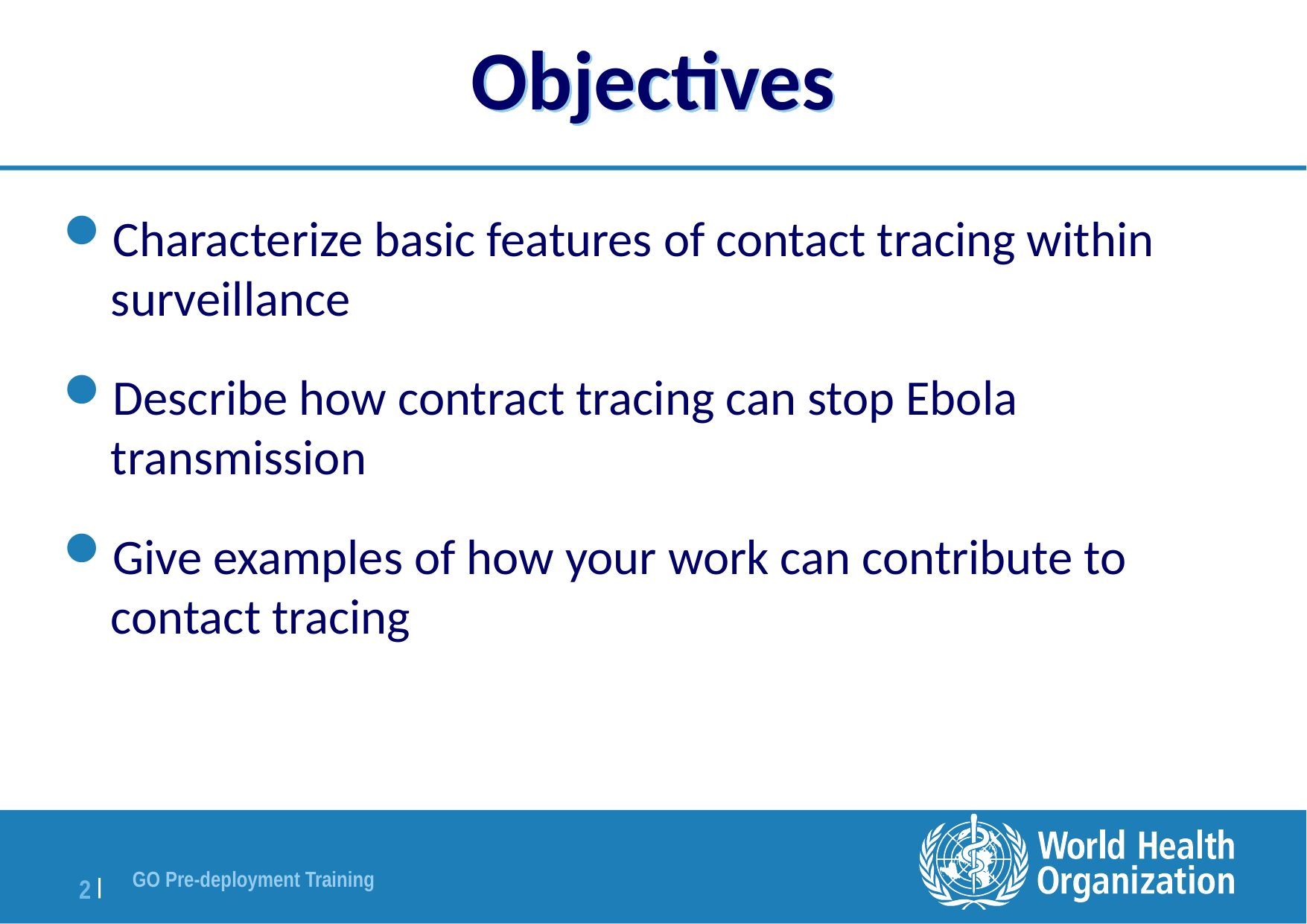

# Objectives
Characterize basic features of contact tracing within surveillance
Describe how contract tracing can stop Ebola transmission
Give examples of how your work can contribute to contact tracing